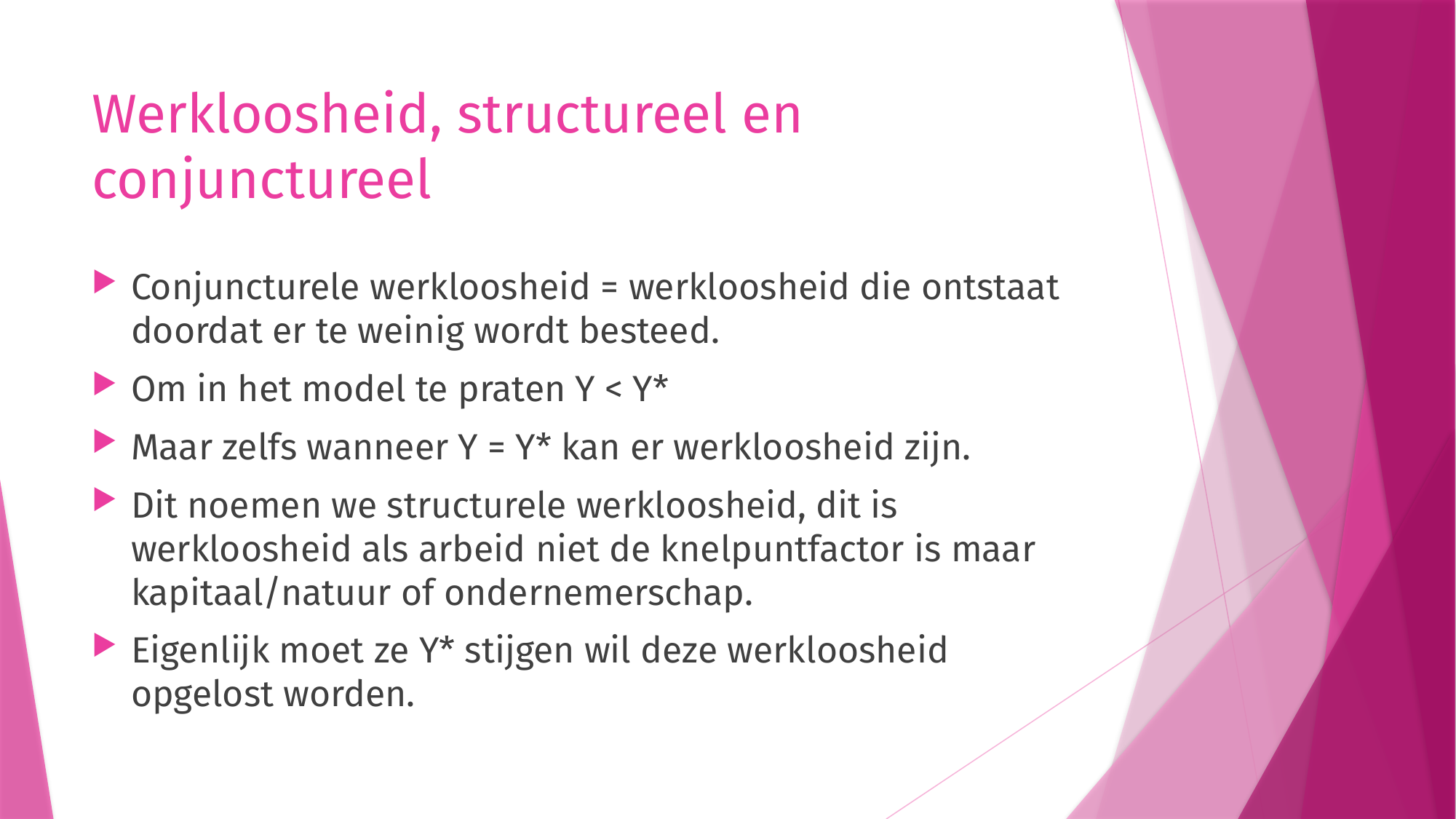

# Werkloosheid, structureel en conjunctureel
Conjuncturele werkloosheid = werkloosheid die ontstaat doordat er te weinig wordt besteed.
Om in het model te praten Y < Y*
Maar zelfs wanneer Y = Y* kan er werkloosheid zijn.
Dit noemen we structurele werkloosheid, dit is werkloosheid als arbeid niet de knelpuntfactor is maar kapitaal/natuur of ondernemerschap.
Eigenlijk moet ze Y* stijgen wil deze werkloosheid opgelost worden.